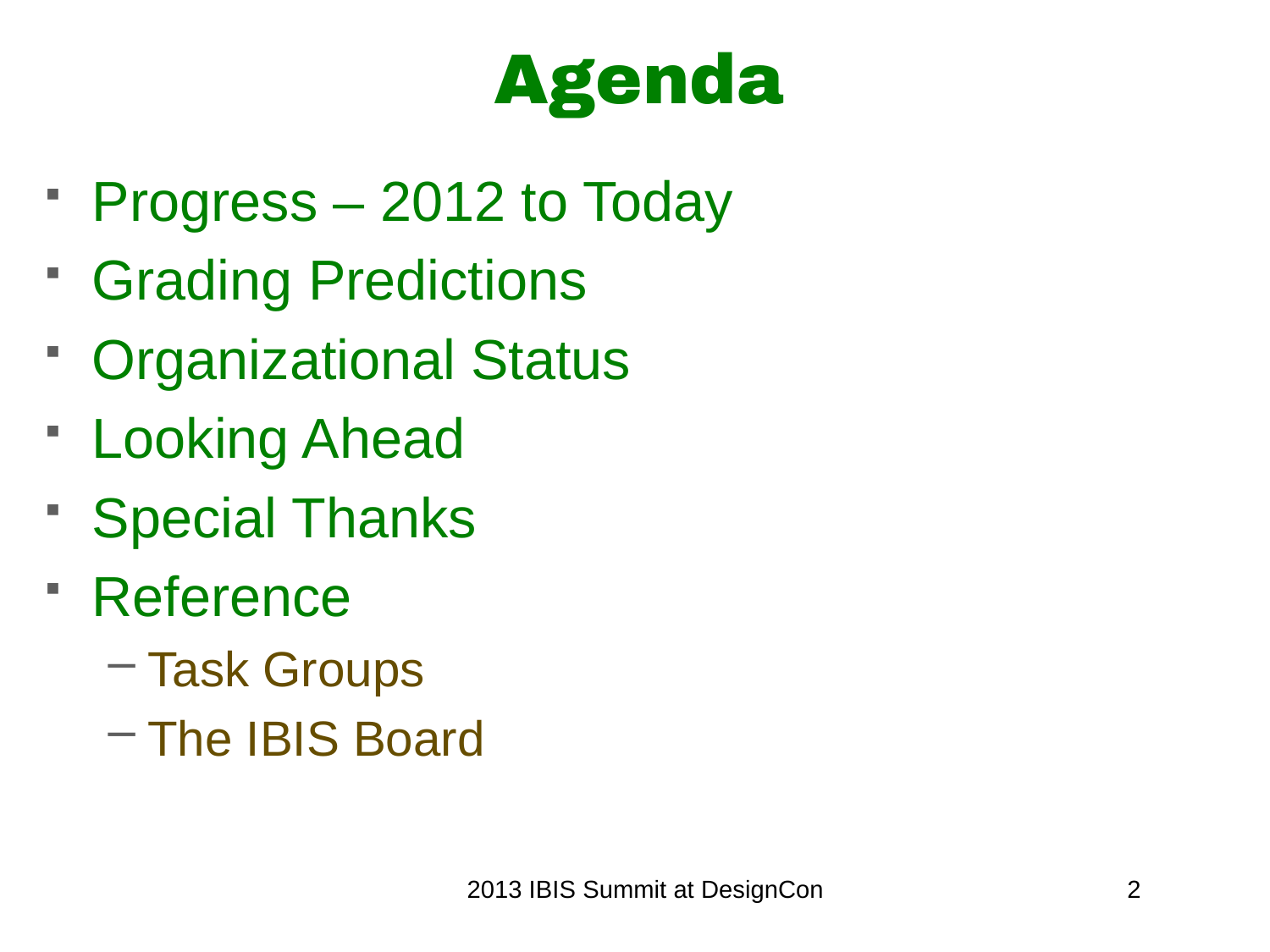

# Agenda
Progress – 2012 to Today
Grading Predictions
Organizational Status
Looking Ahead
Special Thanks
Reference
Task Groups
The IBIS Board

2013 IBIS Summit at DesignCon

2